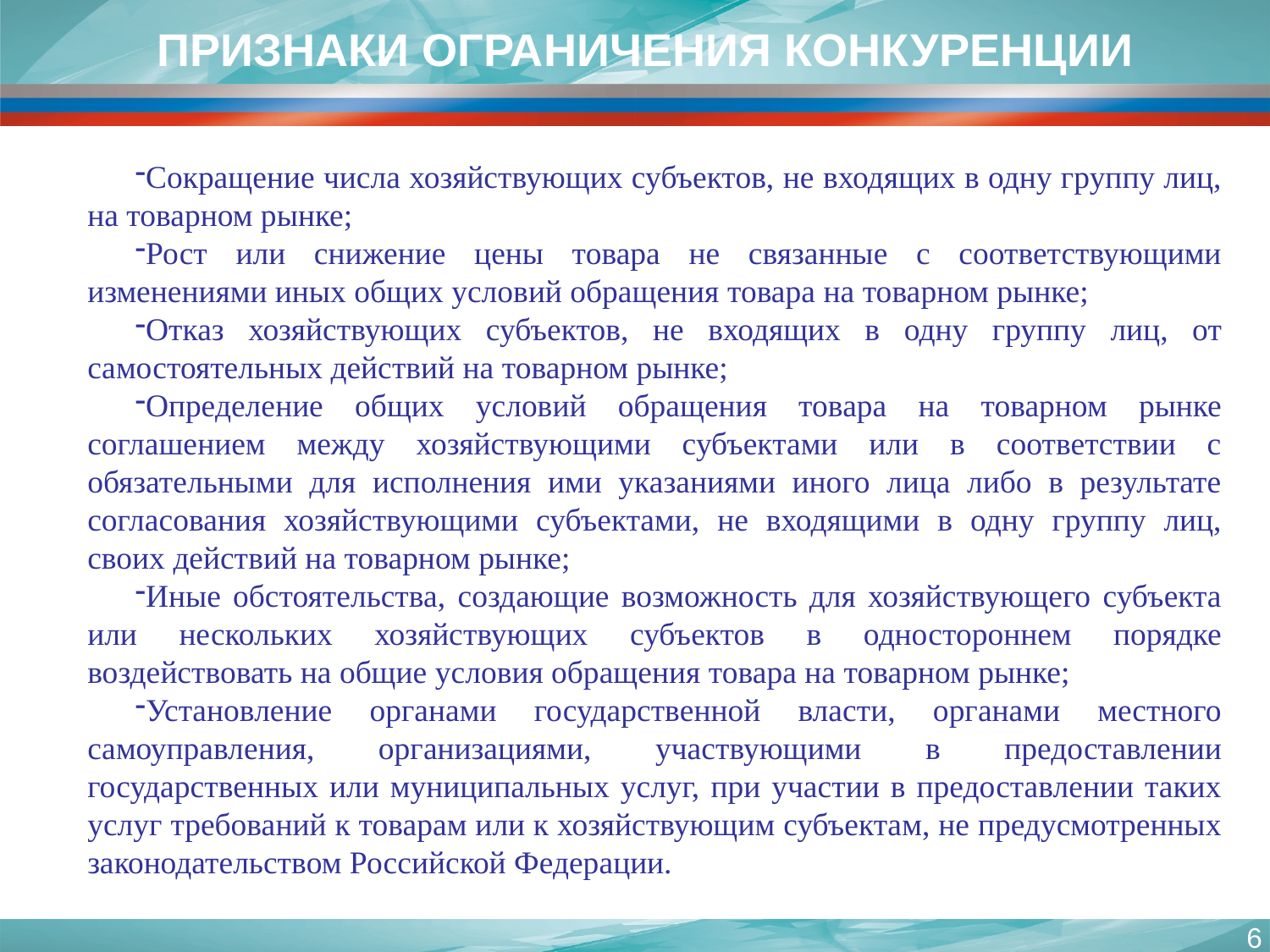

ПРИЗНАКИ ОГРАНИЧЕНИЯ КОНКУРЕНЦИИ
Сокращение числа хозяйствующих субъектов, не входящих в одну группу лиц, на товарном рынке;
Рост или снижение цены товара не связанные с соответствующими изменениями иных общих условий обращения товара на товарном рынке;
Отказ хозяйствующих субъектов, не входящих в одну группу лиц, от самостоятельных действий на товарном рынке;
Определение общих условий обращения товара на товарном рынке соглашением между хозяйствующими субъектами или в соответствии с обязательными для исполнения ими указаниями иного лица либо в результате согласования хозяйствующими субъектами, не входящими в одну группу лиц, своих действий на товарном рынке;
Иные обстоятельства, создающие возможность для хозяйствующего субъекта или нескольких хозяйствующих субъектов в одностороннем порядке воздействовать на общие условия обращения товара на товарном рынке;
Установление органами государственной власти, органами местного самоуправления, организациями, участвующими в предоставлении государственных или муниципальных услуг, при участии в предоставлении таких услуг требований к товарам или к хозяйствующим субъектам, не предусмотренных законодательством Российской Федерации.
6